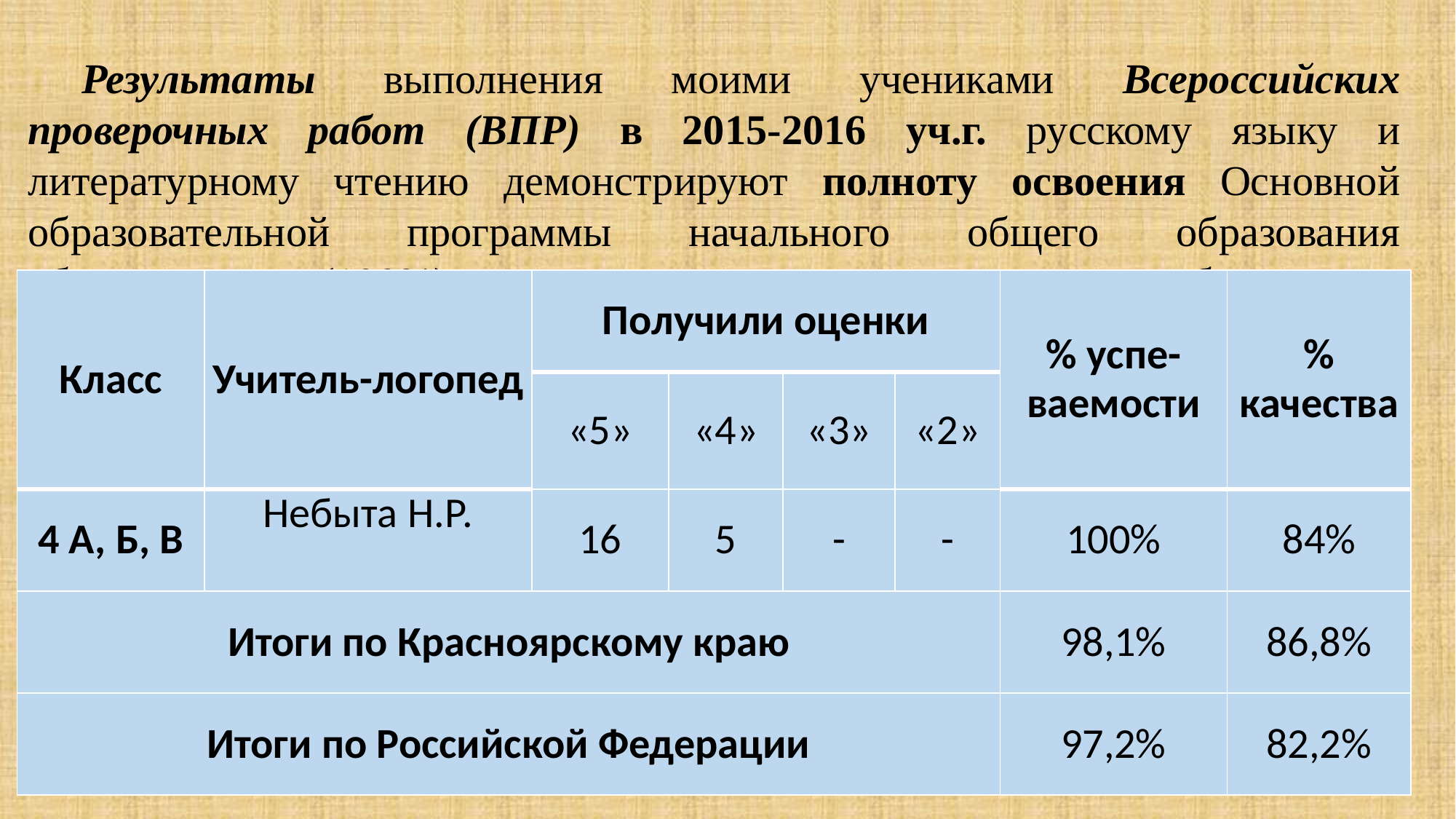

Результаты выполнения моими учениками Всероссийских проверочных работ (ВПР) в 2015-2016 уч.г. русскому языку и литературному чтению демонстрируют полноту освоения Основной образовательной программы начального общего образования обучающимися (100%) и готовность продолжить успешное обучение на уровне основного общего образования.
| Класс | Учитель-логопед | Получили оценки |  |  |  | % успе- ваемости | % качества |
| --- | --- | --- | --- | --- | --- | --- | --- |
|  |  | «5» | «4» | «3» | «2» |  |  |
| 4 А, Б, В | Небыта Н.Р. | 16 | 5 | - | - | 100% | 84% |
| Итоги по Красноярскому краю |  |  |  |  |  | 98,1% | 86,8% |
| Итоги по Российской Федерации |  |  |  |  |  | 97,2% | 82,2% |